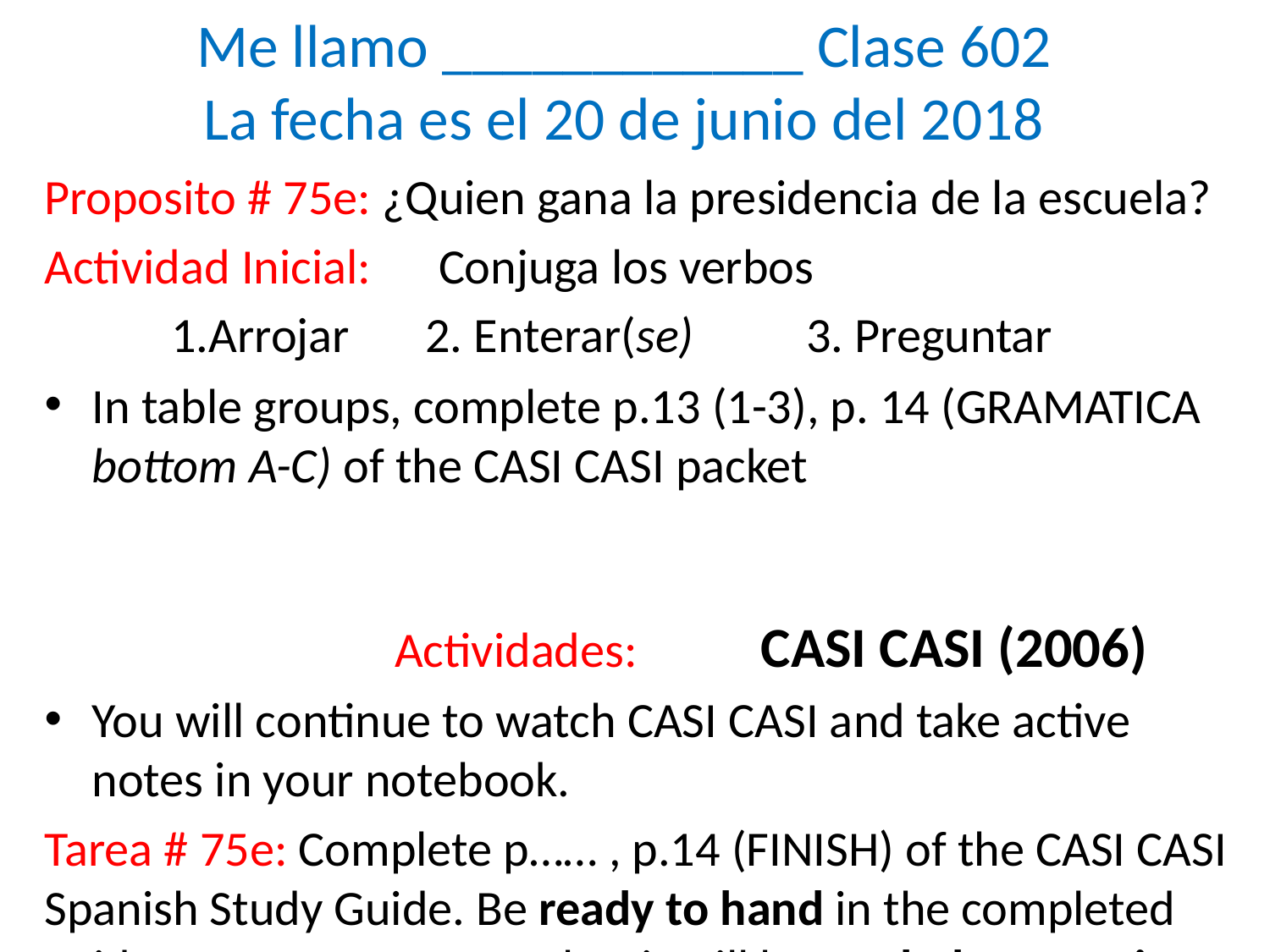

# Me llamo ____________ Clase 602 La fecha es el 20 de junio del 2018
Proposito # 75e: ¿Quien gana la presidencia de la escuela?
Actividad Inicial:      Conjuga los verbos
	1.Arrojar	2. Enterar(se)	3. Preguntar
In table groups, complete p.13 (1-3), p. 14 (GRAMATICA bottom A-C) of the CASI CASI packet                                                                                                                                                                                                                                                                              Actividades:           CASI CASI (2006)
You will continue to watch CASI CASI and take active notes in your notebook.
Tarea # 75e: Complete p…… , p.14 (FINISH) of the CASI CASI Spanish Study Guide. Be ready to hand in the completed guide tomorrow.  Remember it will be graded as a project